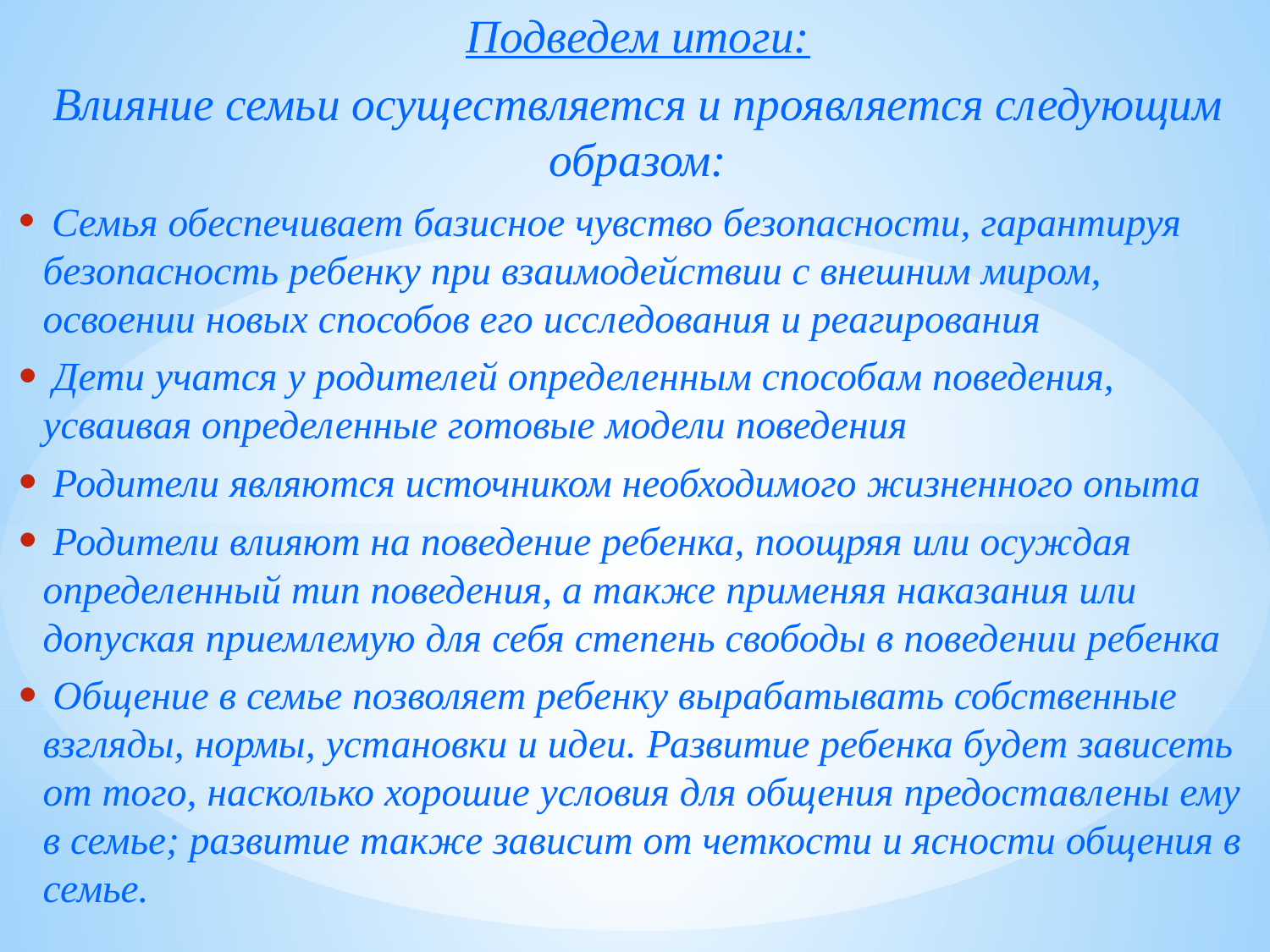

Подведем итоги:
Влияние семьи осуществляется и проявляется следующим образом:
 Семья обеспечивает базисное чувство безопасности, гарантируя безопасность ребенку при взаимодействии с внешним миром, освоении новых способов его исследования и реагирования
 Дети учатся у родителей определенным способам поведения, усваивая определенные готовые модели поведения
 Родители являются источником необходимого жизненного опыта
 Родители влияют на поведение ребенка, поощряя или осуждая определенный тип поведения, а также применяя наказания или допуская приемлемую для себя степень свободы в поведении ребенка
 Общение в семье позволяет ребенку вырабатывать собственные взгляды, нормы, установки и идеи. Развитие ребенка будет зависеть от того, насколько хорошие условия для общения предоставлены ему в семье; развитие также зависит от четкости и ясности общения в семье.